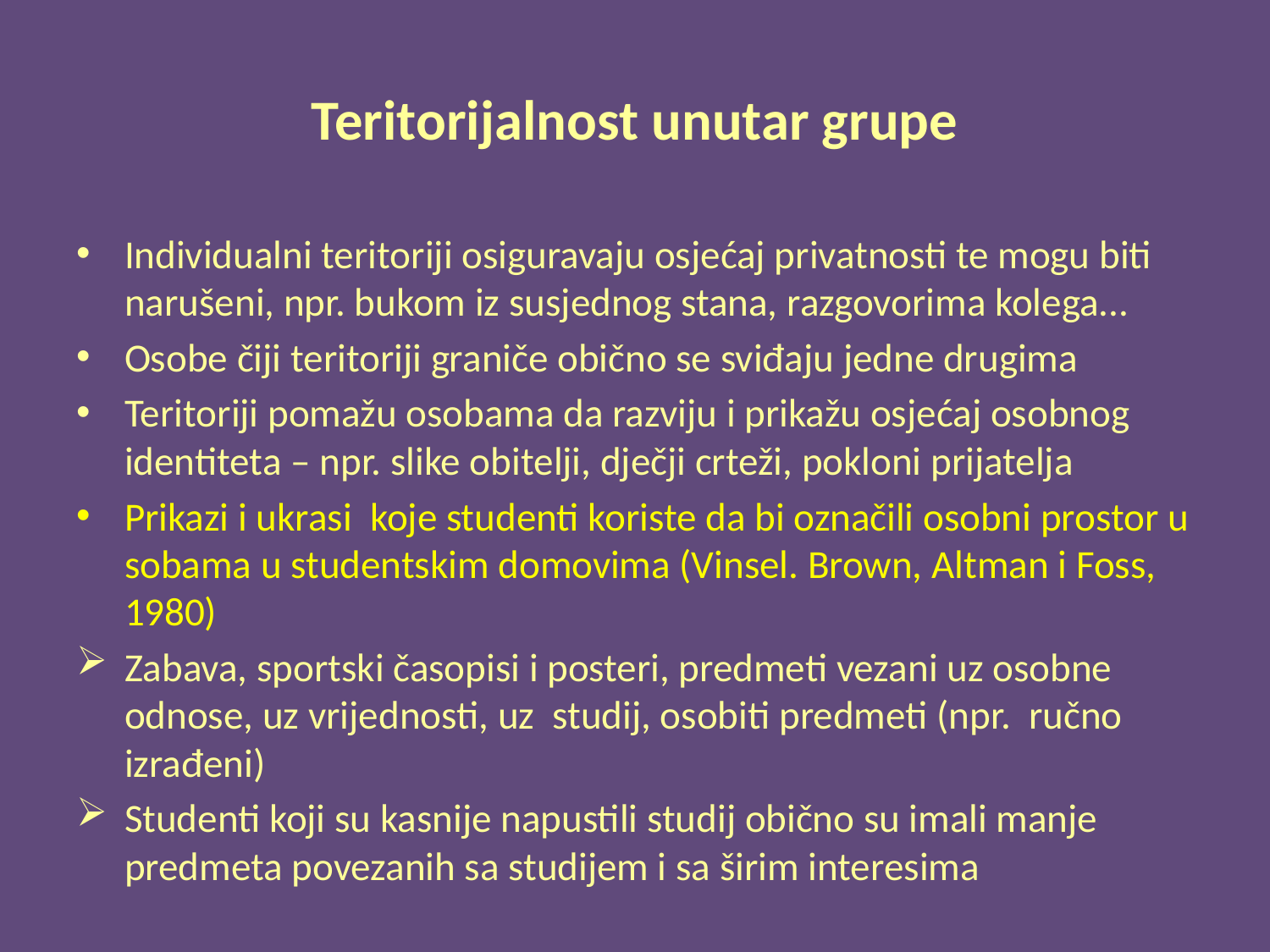

# Teritorijalnost unutar grupe
Individualni teritoriji osiguravaju osjećaj privatnosti te mogu biti narušeni, npr. bukom iz susjednog stana, razgovorima kolega...
Osobe čiji teritoriji graniče obično se sviđaju jedne drugima
Teritoriji pomažu osobama da razviju i prikažu osjećaj osobnog identiteta – npr. slike obitelji, dječji crteži, pokloni prijatelja
Prikazi i ukrasi  koje studenti koriste da bi označili osobni prostor u sobama u studentskim domovima (Vinsel. Brown, Altman i Foss, 1980)
Zabava, sportski časopisi i posteri, predmeti vezani uz osobne odnose, uz vrijednosti, uz  studij, osobiti predmeti (npr.  ručno izrađeni)
Studenti koji su kasnije napustili studij obično su imali manje predmeta povezanih sa studijem i sa širim interesima